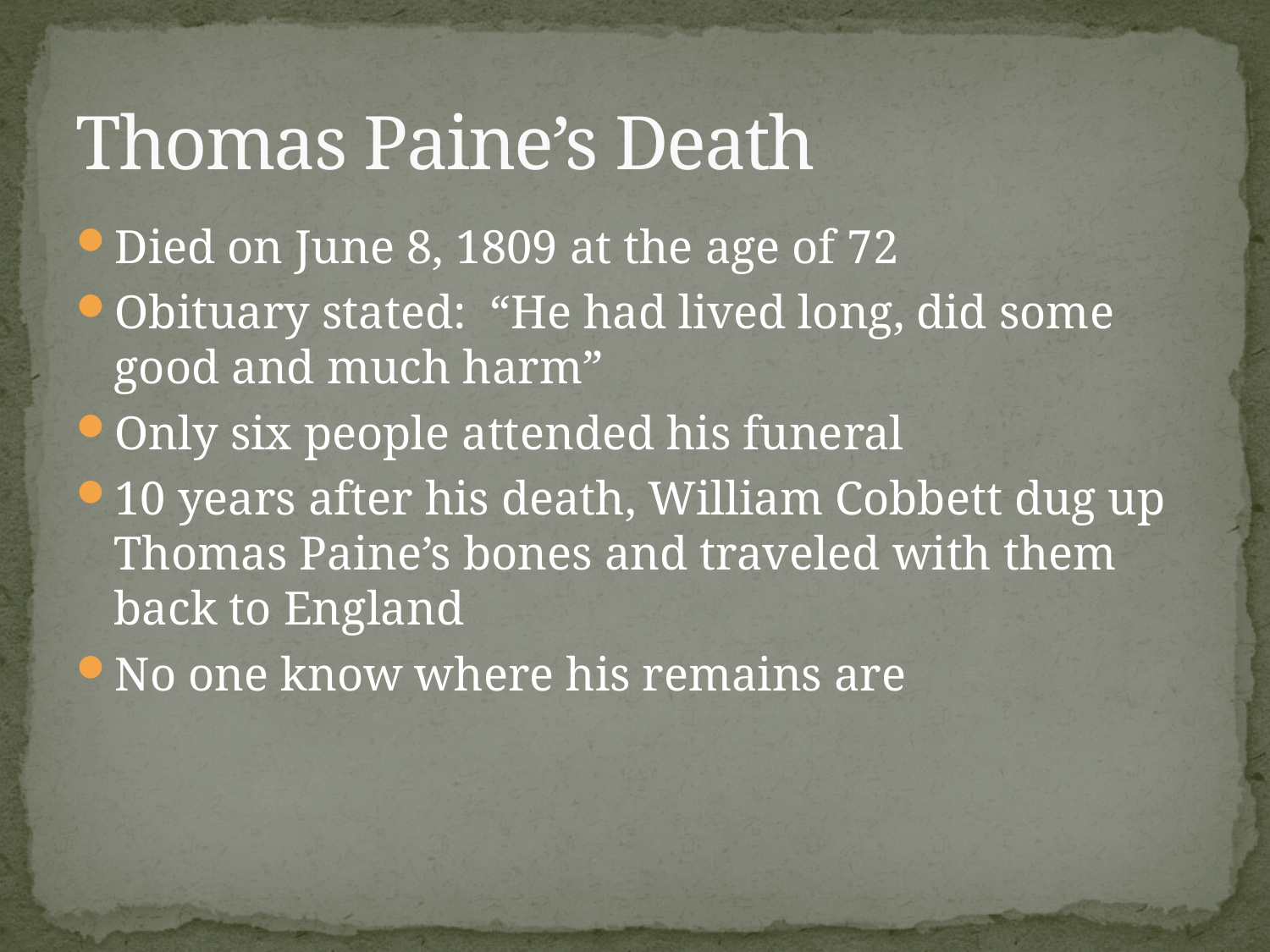

# Thomas Paine’s Death
Died on June 8, 1809 at the age of 72
Obituary stated:  “He had lived long, did some good and much harm”
Only six people attended his funeral
10 years after his death, William Cobbett dug up Thomas Paine’s bones and traveled with them back to England
No one know where his remains are